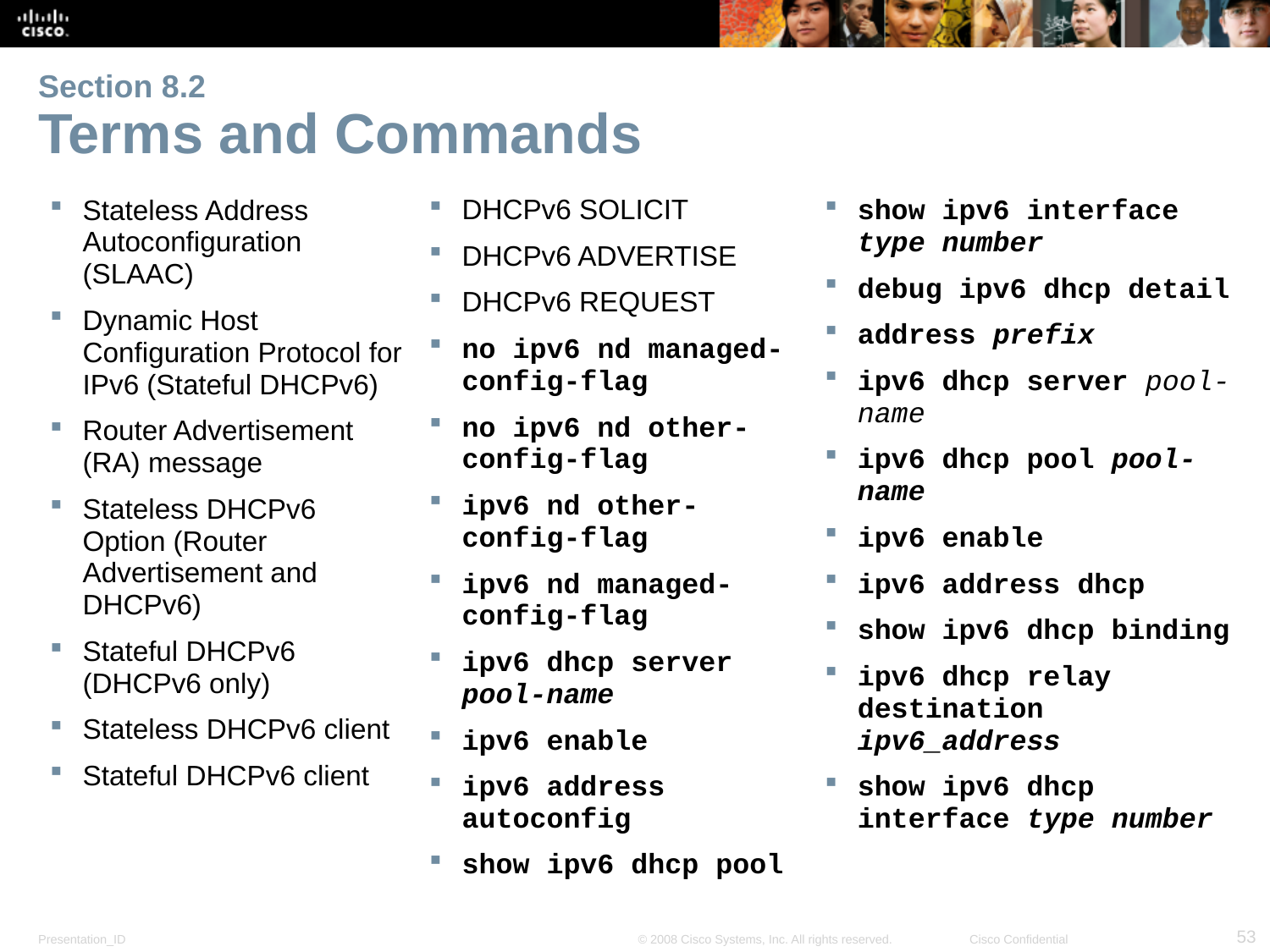

# Section 8.2 Terms and Commands
Stateless Address Autoconfiguration (SLAAC)
Dynamic Host Configuration Protocol for IPv6 (Stateful DHCPv6)
Router Advertisement (RA) message
Stateless DHCPv6 Option (Router Advertisement and DHCPv6)
Stateful DHCPv6 (DHCPv6 only)
Stateless DHCPv6 client
Stateful DHCPv6 client

DHCPv6 SOLICIT
DHCPv6 ADVERTISE
DHCPv6 REQUEST
no ipv6 nd managed-config-flag
no ipv6 nd other-config-flag
ipv6 nd other-config-flag
ipv6 nd managed-config-flag
ipv6 dhcp server pool-name
ipv6 enable
ipv6 address autoconfig
show ipv6 dhcp pool

show ipv6 interface type number
debug ipv6 dhcp detail
address prefix
ipv6 dhcp server pool-name
ipv6 dhcp pool pool-name
ipv6 enable
ipv6 address dhcp
show ipv6 dhcp binding
ipv6 dhcp relay destination ipv6_address
show ipv6 dhcp interface type number